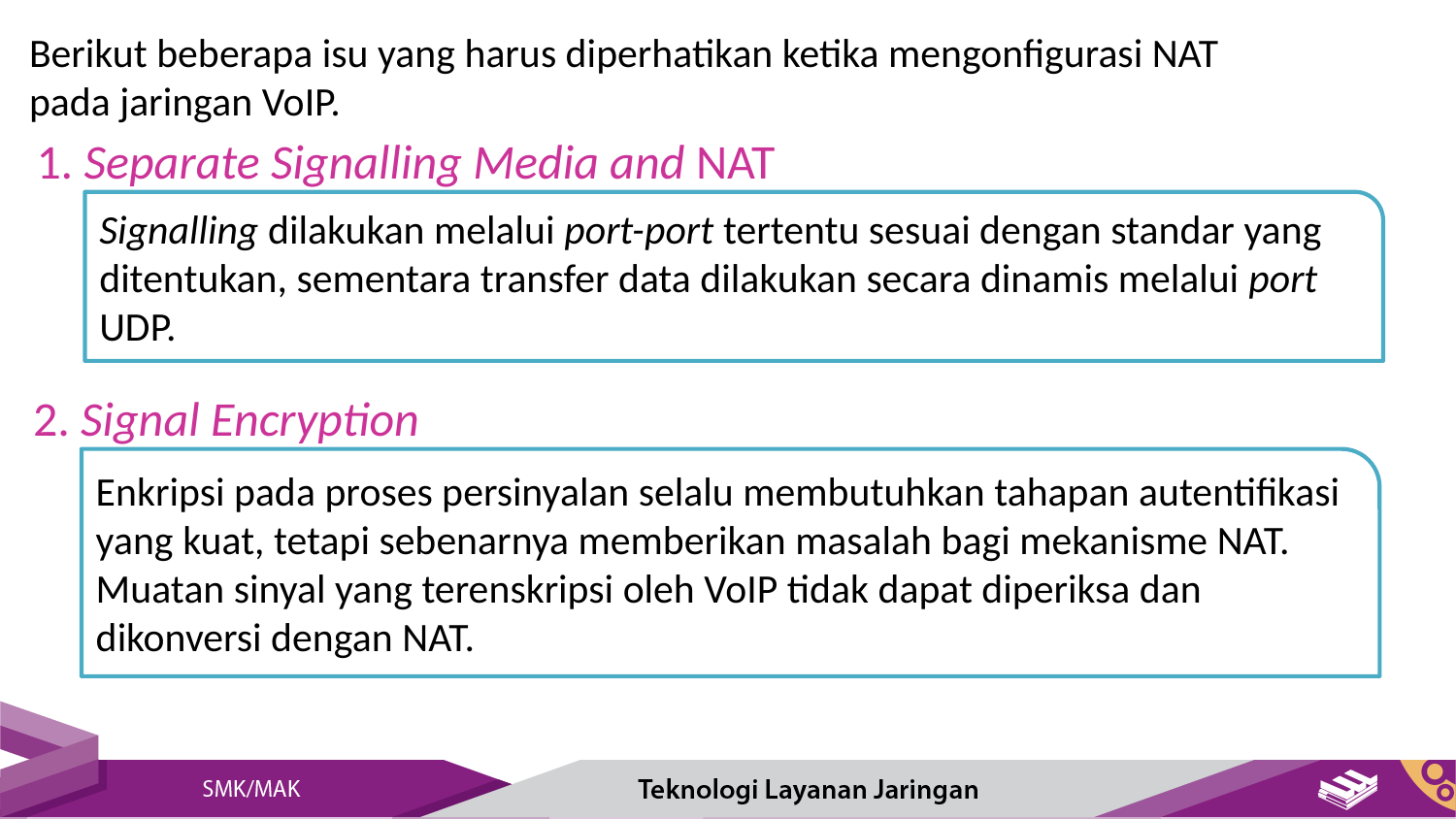

Berikut beberapa isu yang harus diperhatikan ketika mengonfigurasi NAT pada jaringan VoIP.
1. Separate Signalling Media and NAT
Signalling dilakukan melalui port-port tertentu sesuai dengan standar yang ditentukan, sementara transfer data dilakukan secara dinamis melalui port UDP.
2. Signal Encryption
Enkripsi pada proses persinyalan selalu membutuhkan tahapan autentifikasi yang kuat, tetapi sebenarnya memberikan masalah bagi mekanisme NAT. Muatan sinyal yang terenskripsi oleh VoIP tidak dapat diperiksa dan dikonversi dengan NAT.